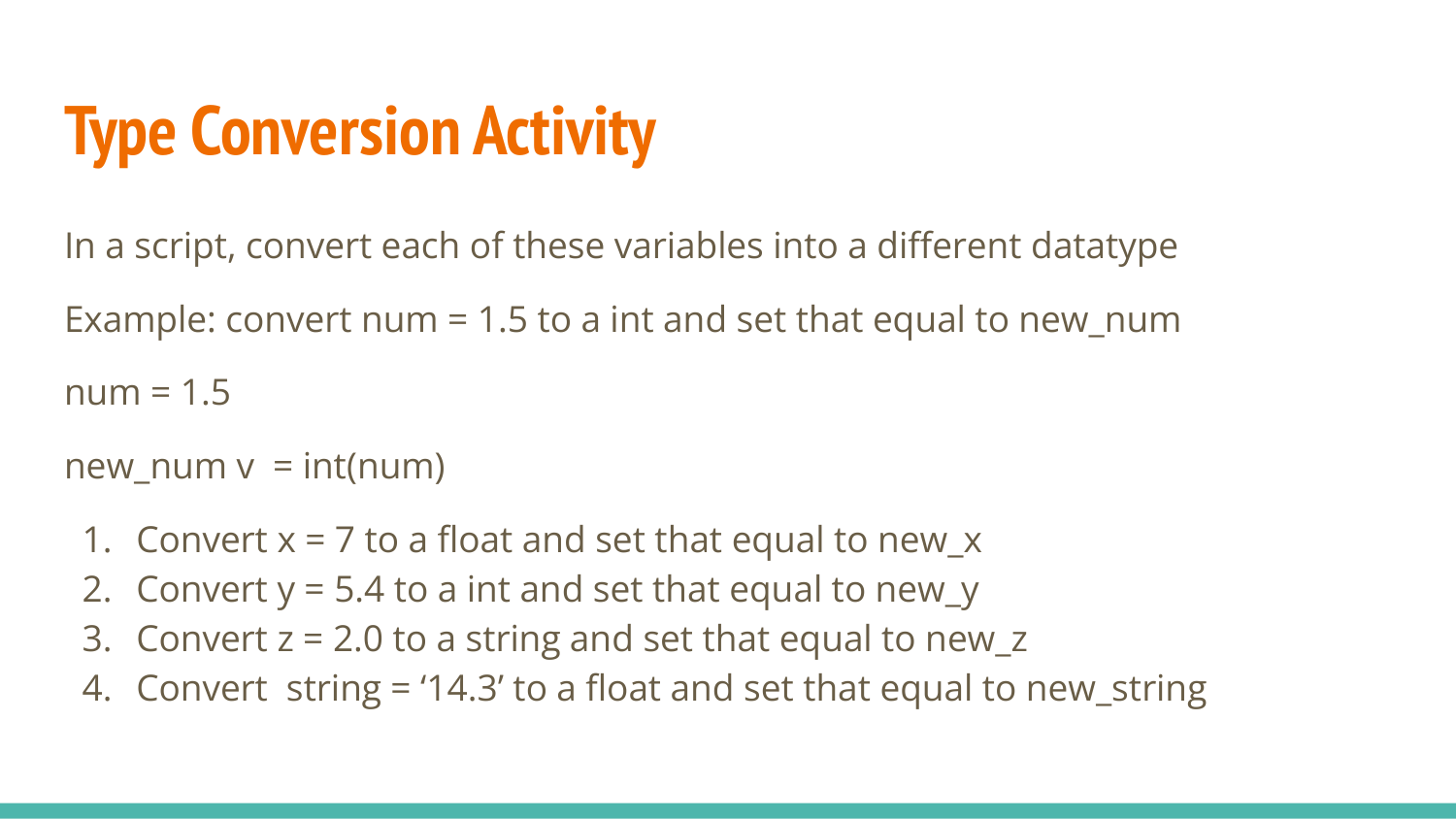

# Type Conversion Activity
In a script, convert each of these variables into a different datatype
Example: convert num = 1.5 to a int and set that equal to new_num
num = 1.5
new_num v  = int(num)
Convert x = 7 to a float and set that equal to new_x
Convert y = 5.4 to a int and set that equal to new_y
Convert z = 2.0 to a string and set that equal to new_z
Convert  string = ‘14.3’ to a float and set that equal to new_string